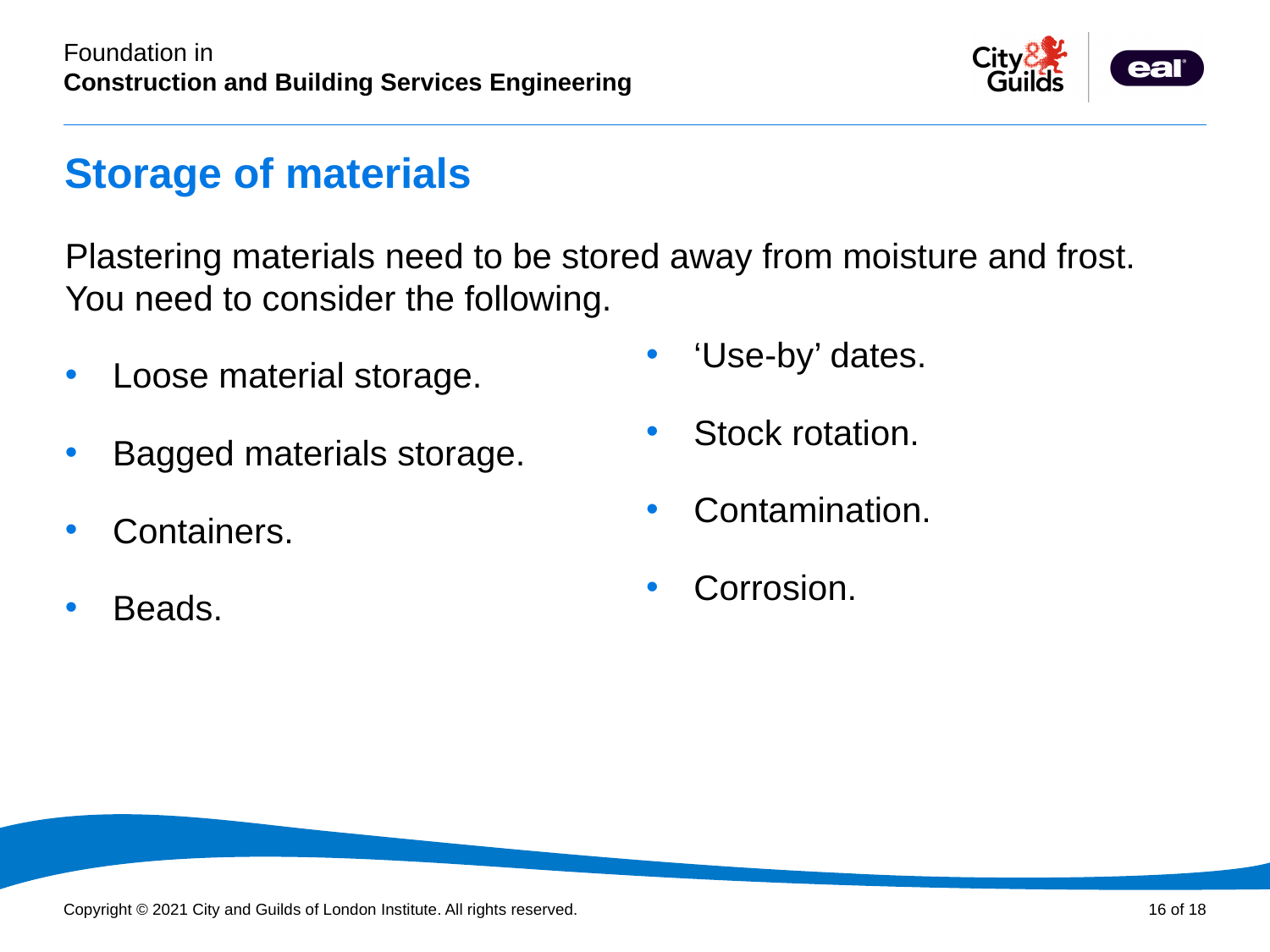

# Storage of materials
Plastering materials need to be stored away from moisture and frost.
You need to consider the following.
Loose material storage.
Bagged materials storage.
Containers.
Beads.

‘Use-by’ dates.
Stock rotation.
Contamination.
Corrosion.